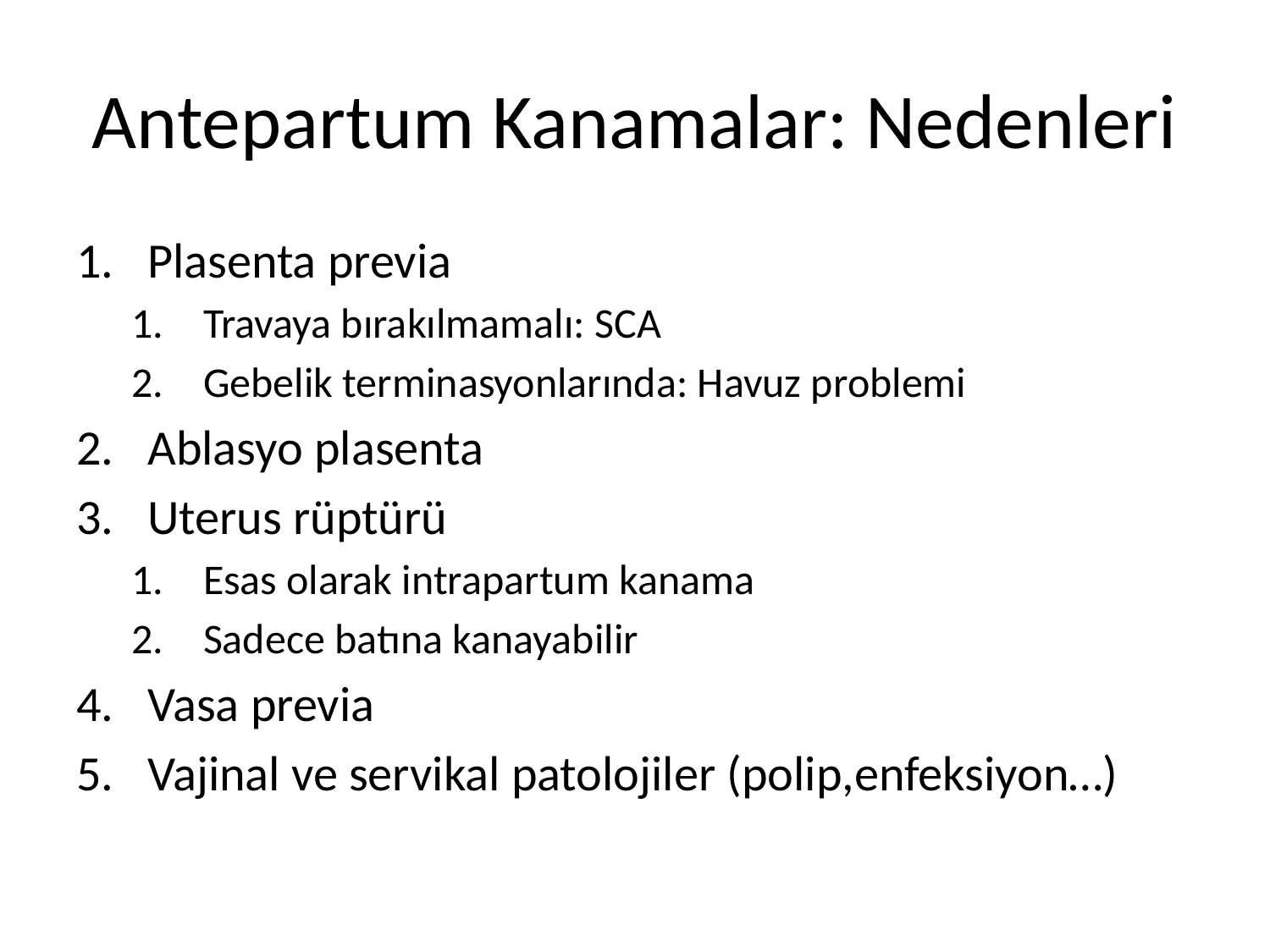

# Antepartum Kanamalar: Nedenleri
Plasenta previa
Travaya bırakılmamalı: SCA
Gebelik terminasyonlarında: Havuz problemi
Ablasyo plasenta
Uterus rüptürü
Esas olarak intrapartum kanama
Sadece batına kanayabilir
Vasa previa
Vajinal ve servikal patolojiler (polip,enfeksiyon…)